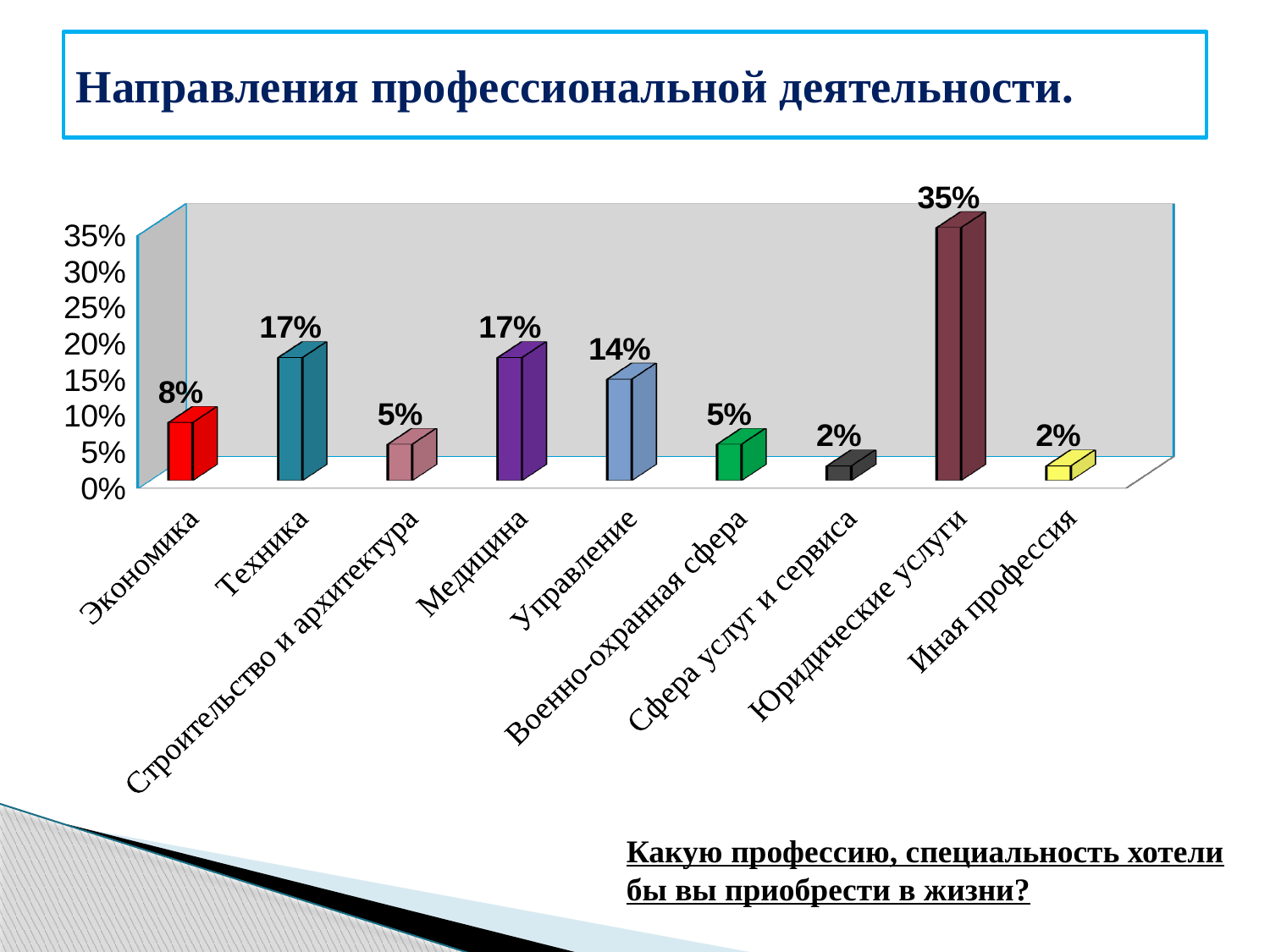

# Направления профессиональной деятельности.

[unsupported chart]

Какую профессию, специальность хотели бы вы приобрести в жизни?